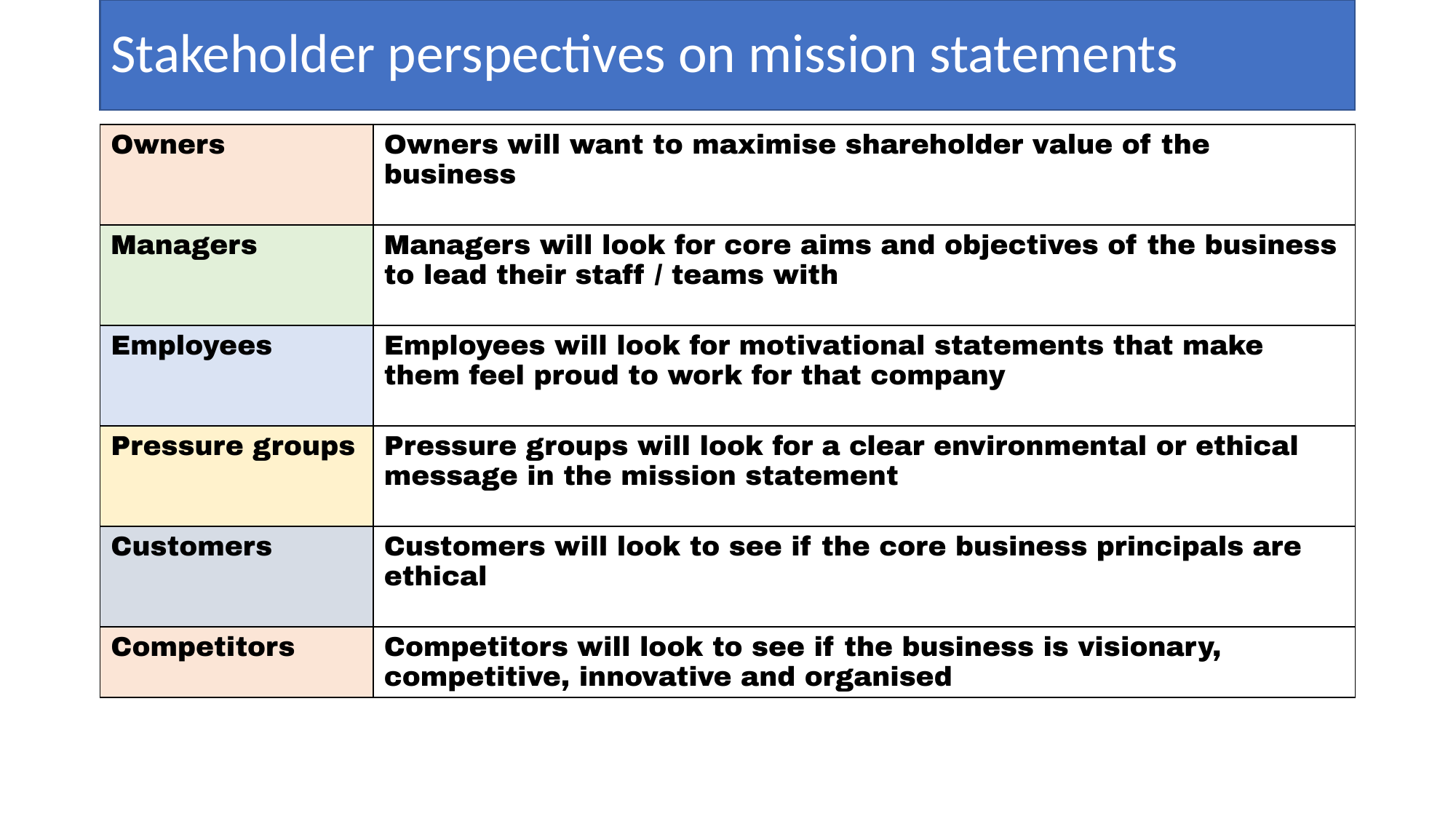

# Stakeholder perspectives on mission statements
| Owners | Owners will want to maximise shareholder value of the business |
| --- | --- |
| Managers | Managers will look for core aims and objectives of the business to lead their staff / teams with |
| Employees | Employees will look for motivational statements that make them feel proud to work for that company |
| Pressure groups | Pressure groups will look for a clear environmental or ethical message in the mission statement |
| Customers | Customers will look to see if the core business principals are ethical |
| Competitors | Competitors will look to see if the business is visionary, competitive, innovative and organised |